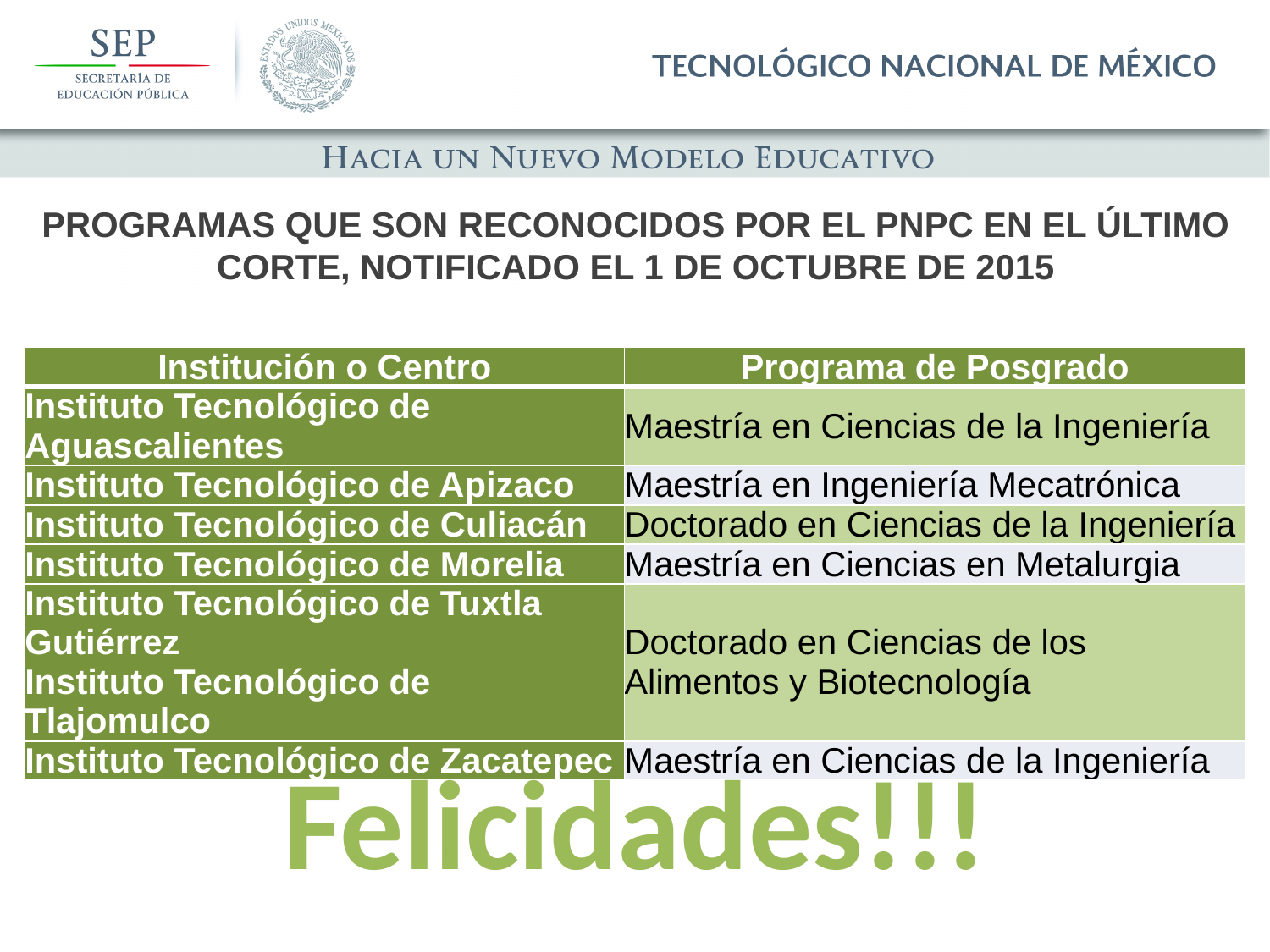

PROGRAMAS QUE SON RECONOCIDOS POR EL PNPC EN EL ÚLTIMO CORTE, NOTIFICADO EL 1 DE OCTUBRE DE 2015
| Institución o Centro | Programa de Posgrado |
| --- | --- |
| Instituto Tecnológico de Aguascalientes | Maestría en Ciencias de la Ingeniería |
| Instituto Tecnológico de Apizaco | Maestría en Ingeniería Mecatrónica |
| Instituto Tecnológico de Culiacán | Doctorado en Ciencias de la Ingeniería |
| Instituto Tecnológico de Morelia | Maestría en Ciencias en Metalurgia |
| Instituto Tecnológico de Tuxtla Gutiérrez Instituto Tecnológico de Tlajomulco | Doctorado en Ciencias de los Alimentos y Biotecnología |
| Instituto Tecnológico de Zacatepec | Maestría en Ciencias de la Ingeniería |
Felicidades!!!